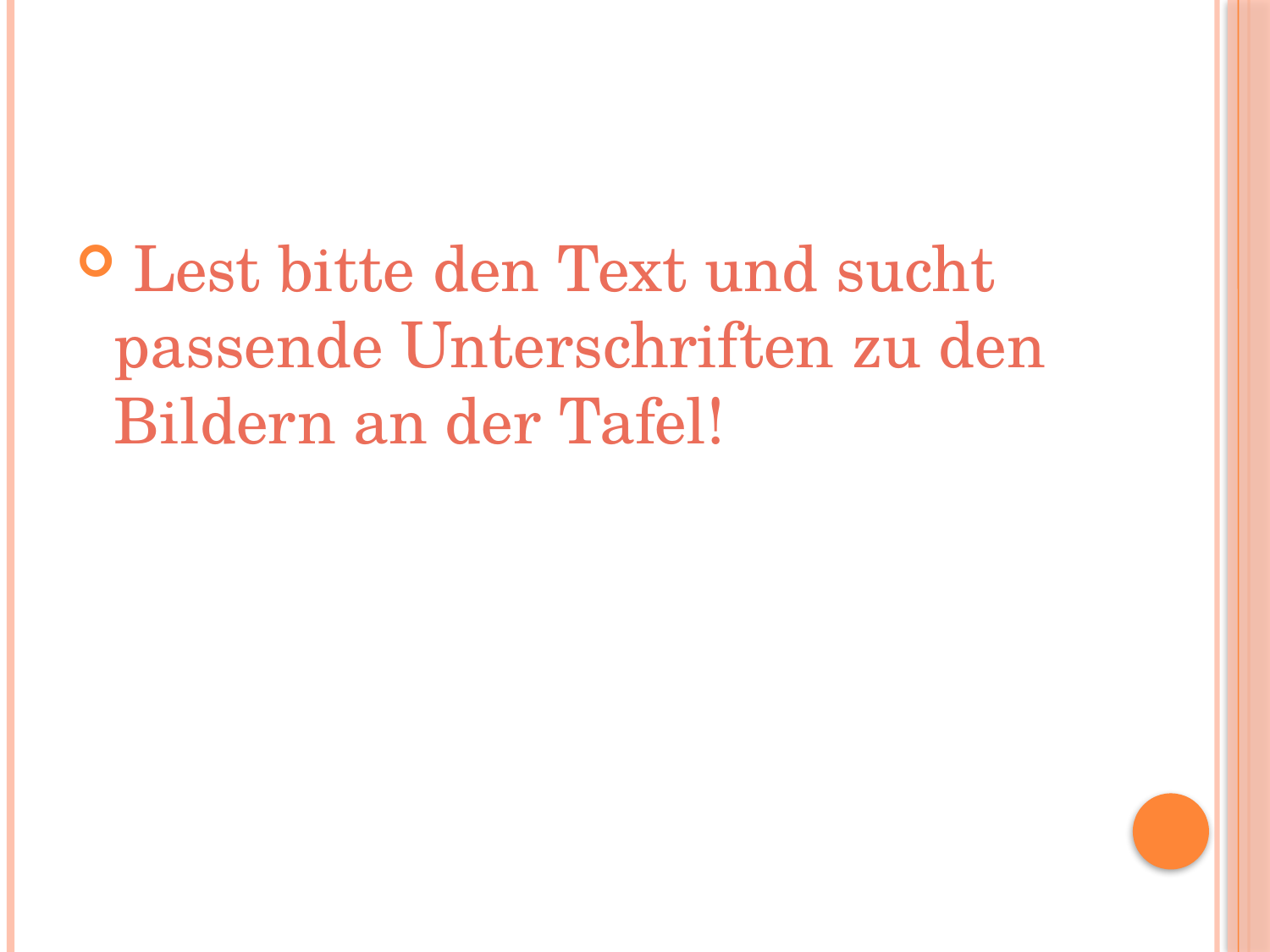

#
 Lest bitte den Text und sucht passende Unterschriften zu den Bildern an der Tafel!